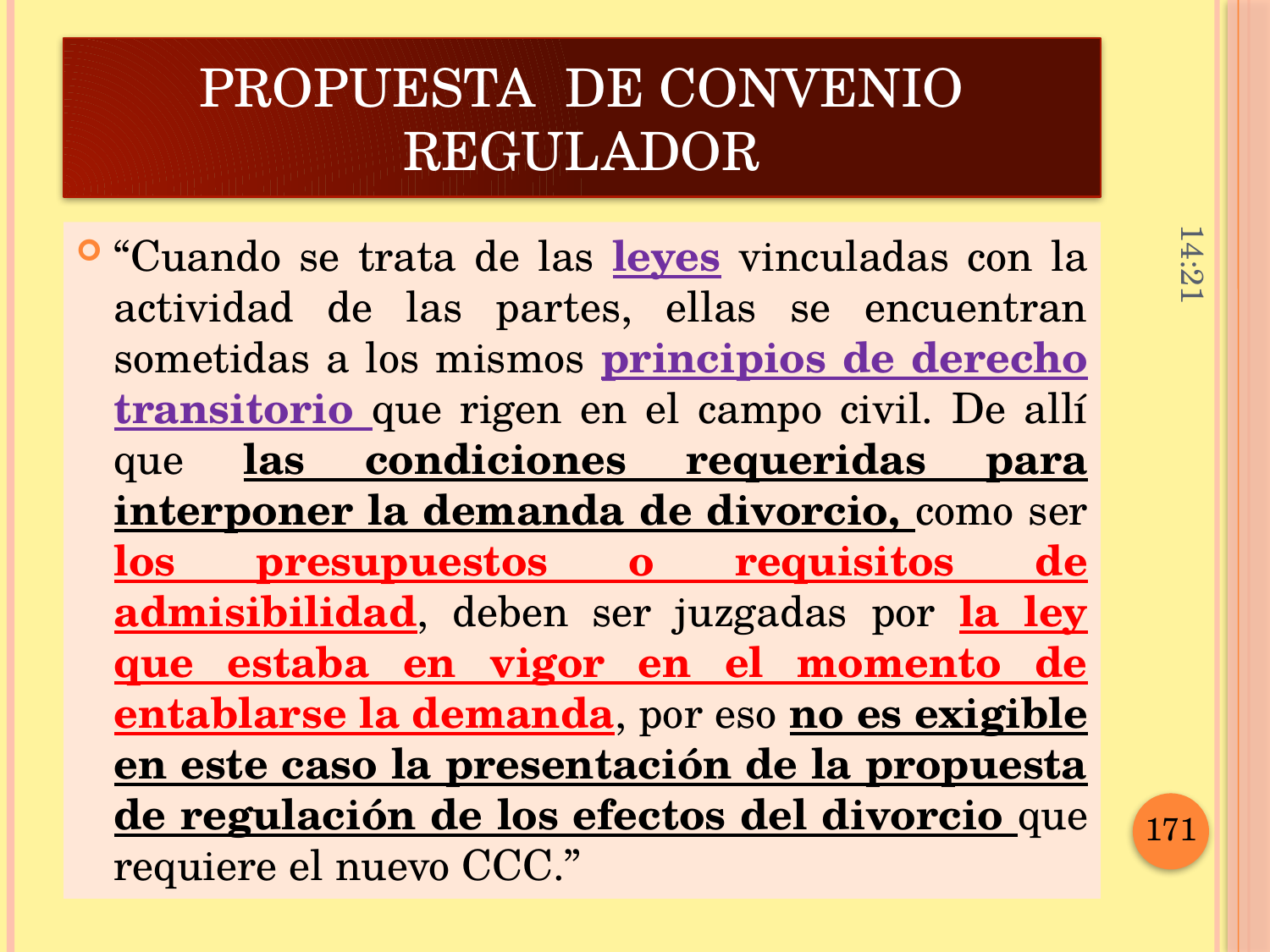

# Propuesta  de Convenio Regulador
14:21
“Cuando se trata de las leyes vinculadas con la actividad de las partes, ellas se encuentran sometidas a los mismos principios de derecho transitorio que rigen en el campo civil. De allí que las condiciones requeridas para interponer la demanda de divorcio, como ser los presupuestos o requisitos de admisibilidad, deben ser juzgadas por la ley que estaba en vigor en el momento de entablarse la demanda, por eso no es exigible en este caso la presentación de la propuesta de regulación de los efectos del divorcio que requiere el nuevo CCC.”

171